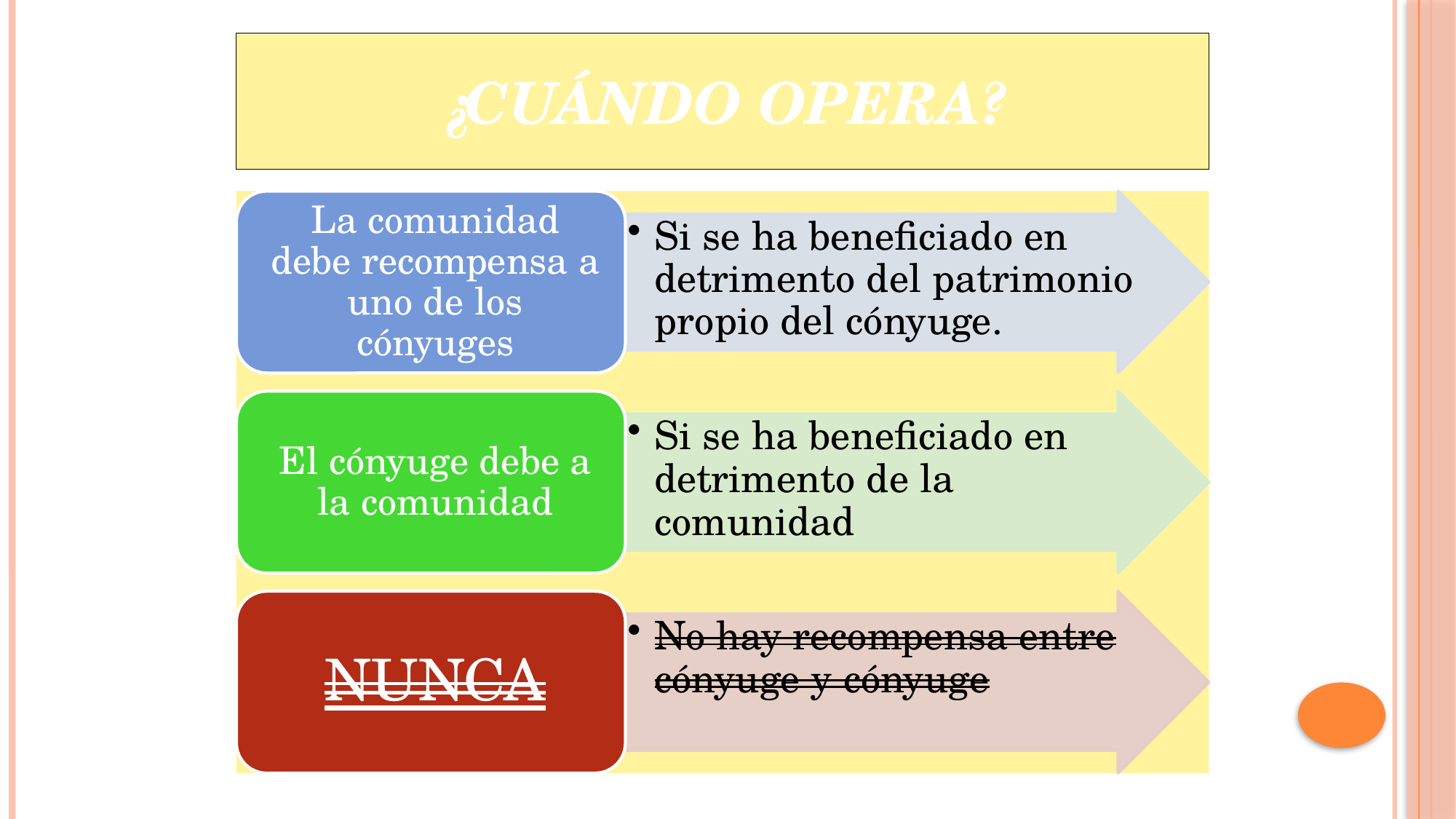

# ¿Cuándo opera?
Si se ha beneficiado en detrimento del patrimonio propio del cónyuge.
La comunidad debe recompensa a uno de los cónyuges
Si se ha beneficiado en detrimento de la comunidad
El cónyuge debe a la comunidad
No hay recompensa entre cónyuge y cónyuge
NUNCA